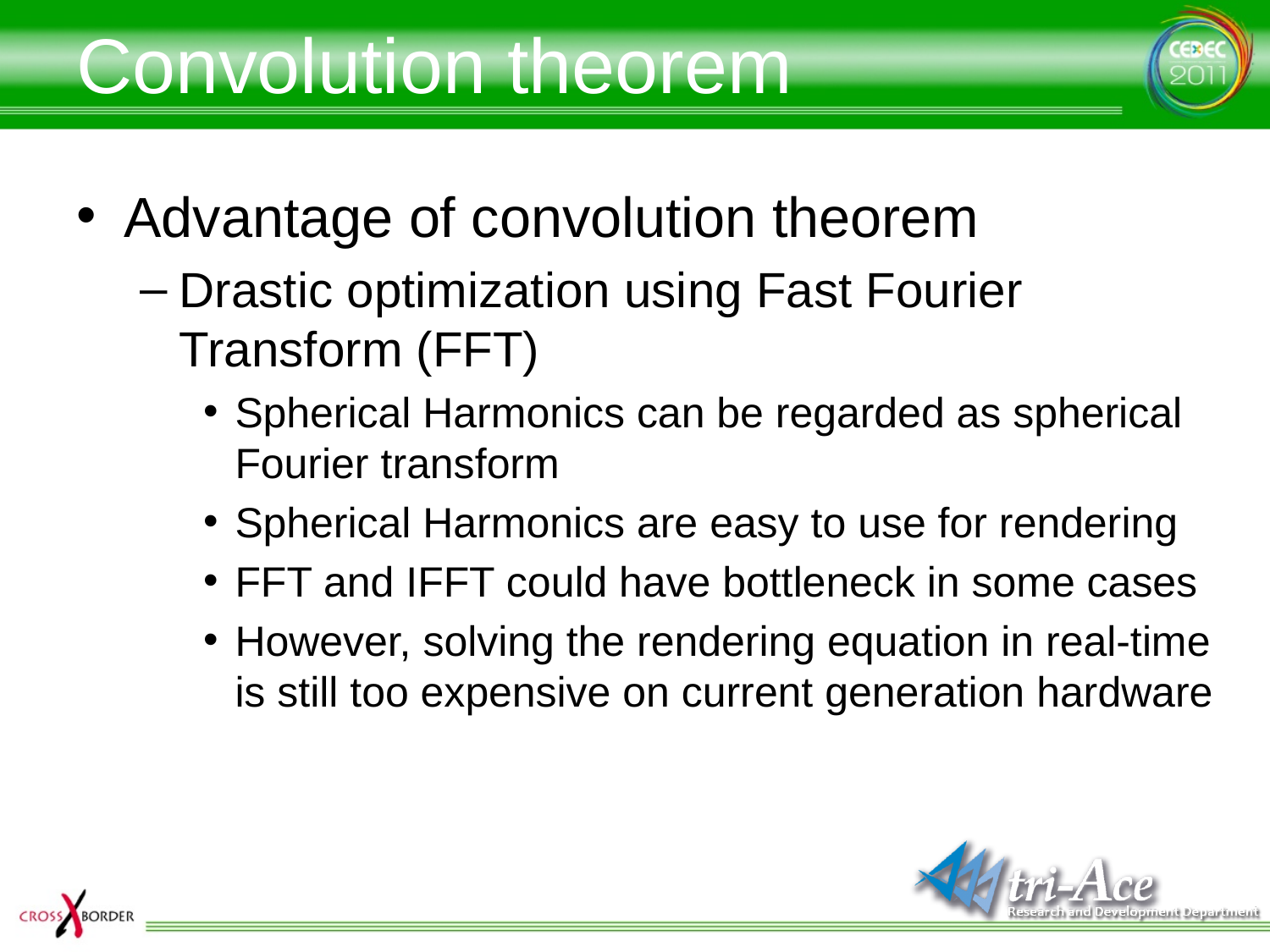

# Convolution theorem
Advantage of convolution theorem
Drastic optimization using Fast Fourier Transform (FFT)
Spherical Harmonics can be regarded as spherical Fourier transform
Spherical Harmonics are easy to use for rendering
FFT and IFFT could have bottleneck in some cases
However, solving the rendering equation in real-time is still too expensive on current generation hardware